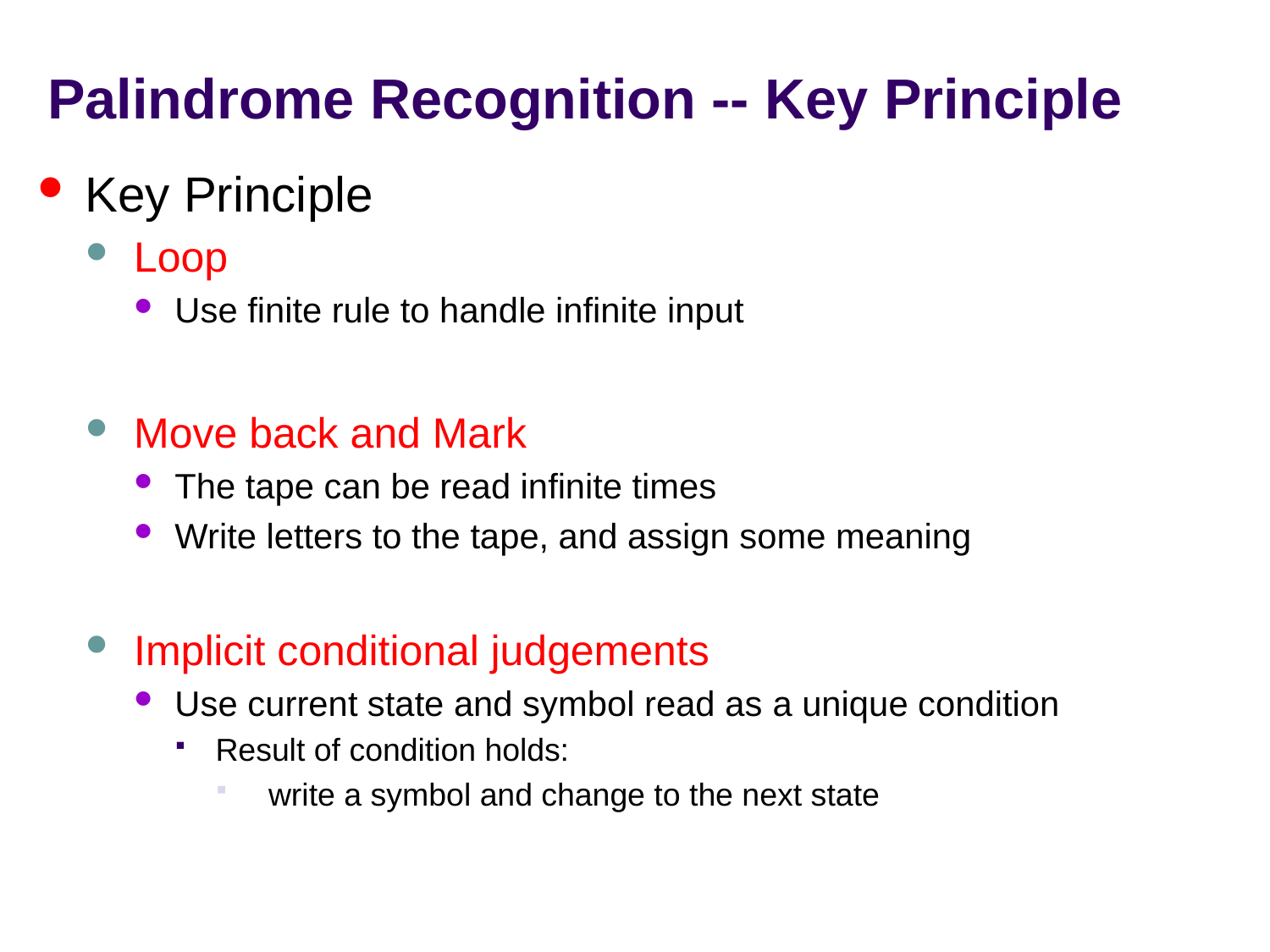

# Palindrome Recognition -- Key Principle
Key Principle
Loop
Use finite rule to handle infinite input

Move back and Mark
The tape can be read infinite times
Write letters to the tape, and assign some meaning

Implicit conditional judgements
Use current state and symbol read as a unique condition
Result of condition holds:
 write a symbol and change to the next state